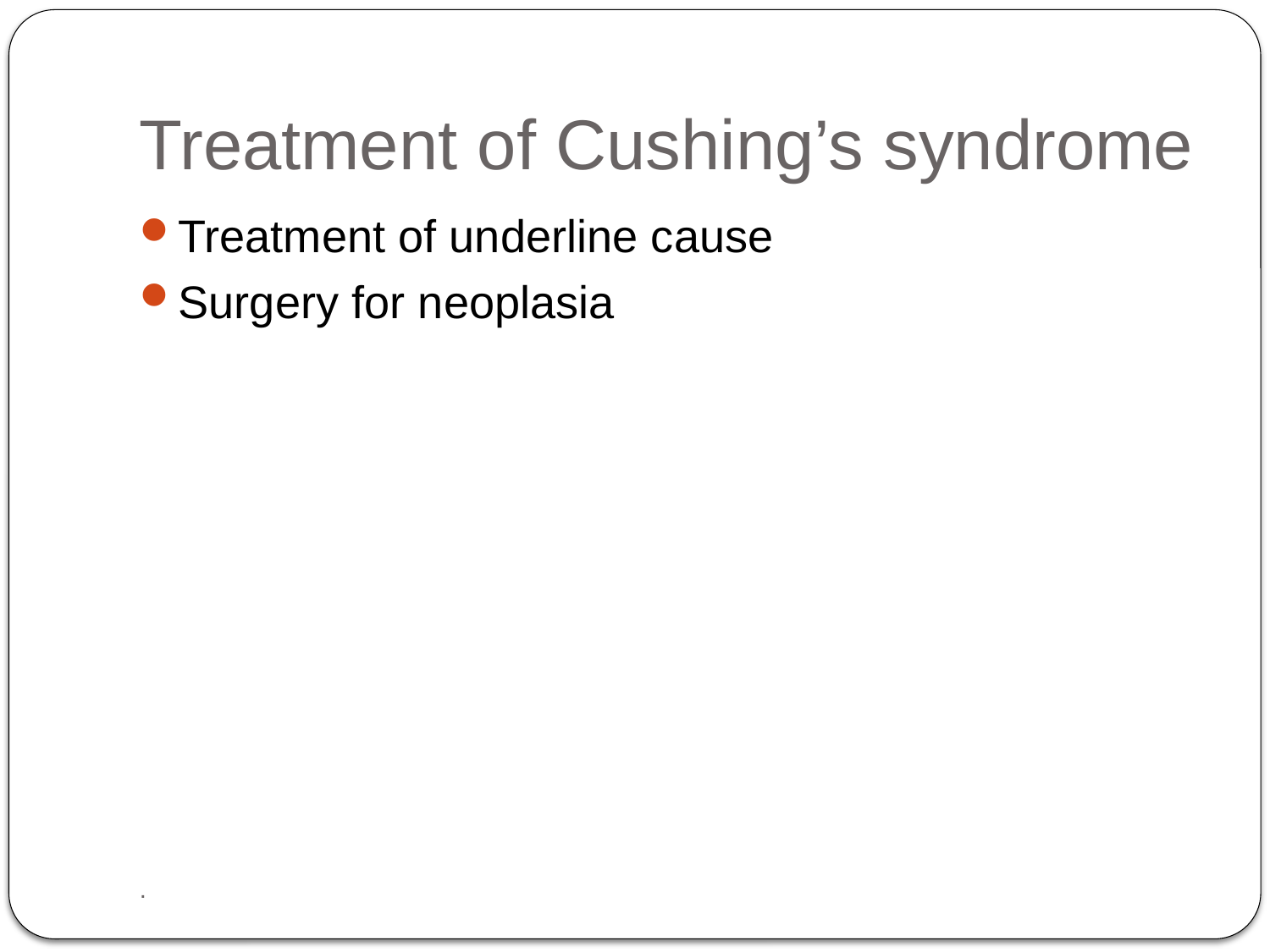

# Treatment of Cushing’s syndrome
Treatment of underline cause
Surgery for neoplasia
.